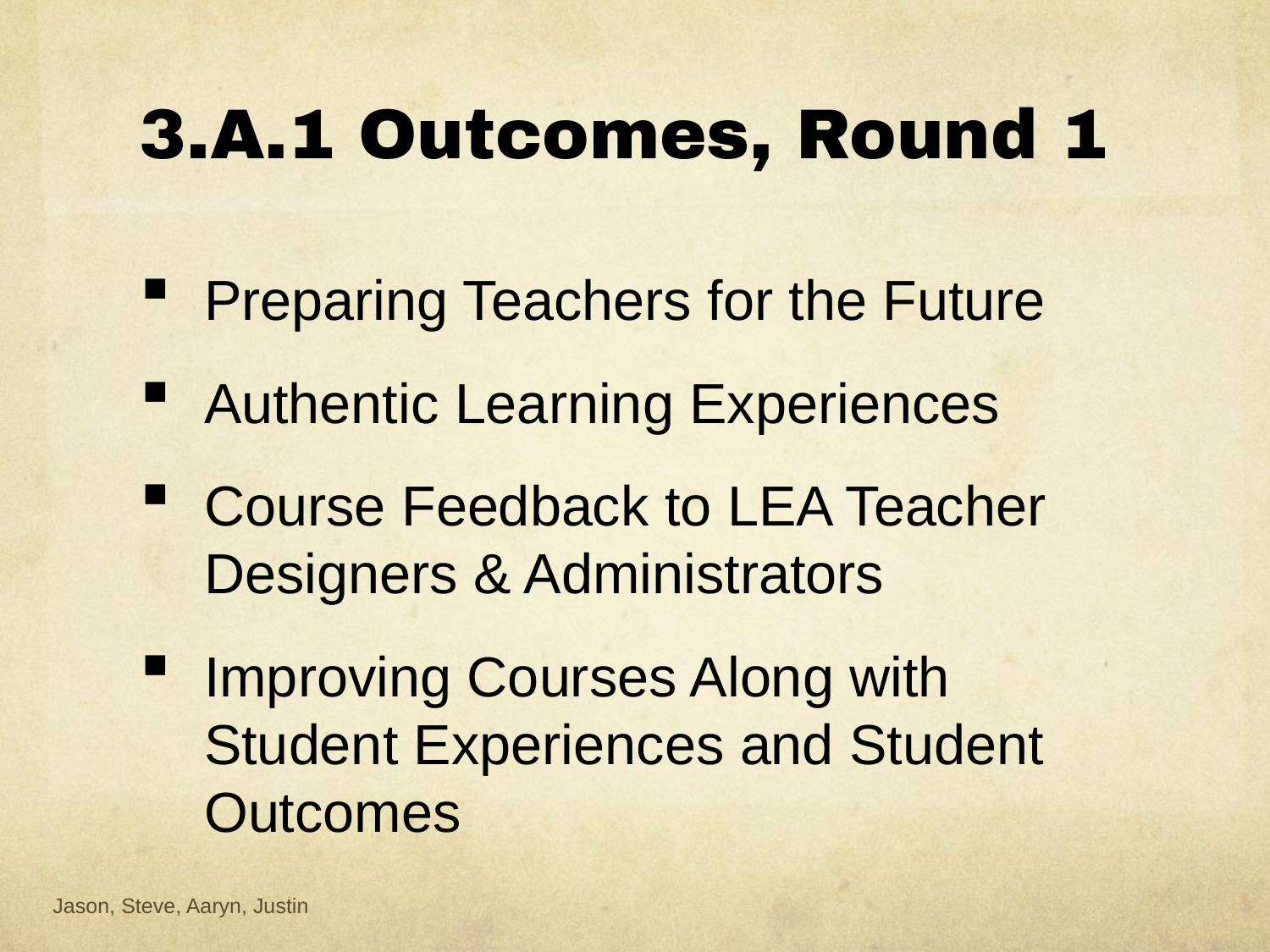

3.A.1 Outcomes, Round 1
Preparing Teachers for the Future
Authentic Learning Experiences
Course Feedback to LEA Teacher Designers & Administrators
Improving Courses Along with Student Experiences and Student Outcomes

Jason, Steve, Aaryn, Justin